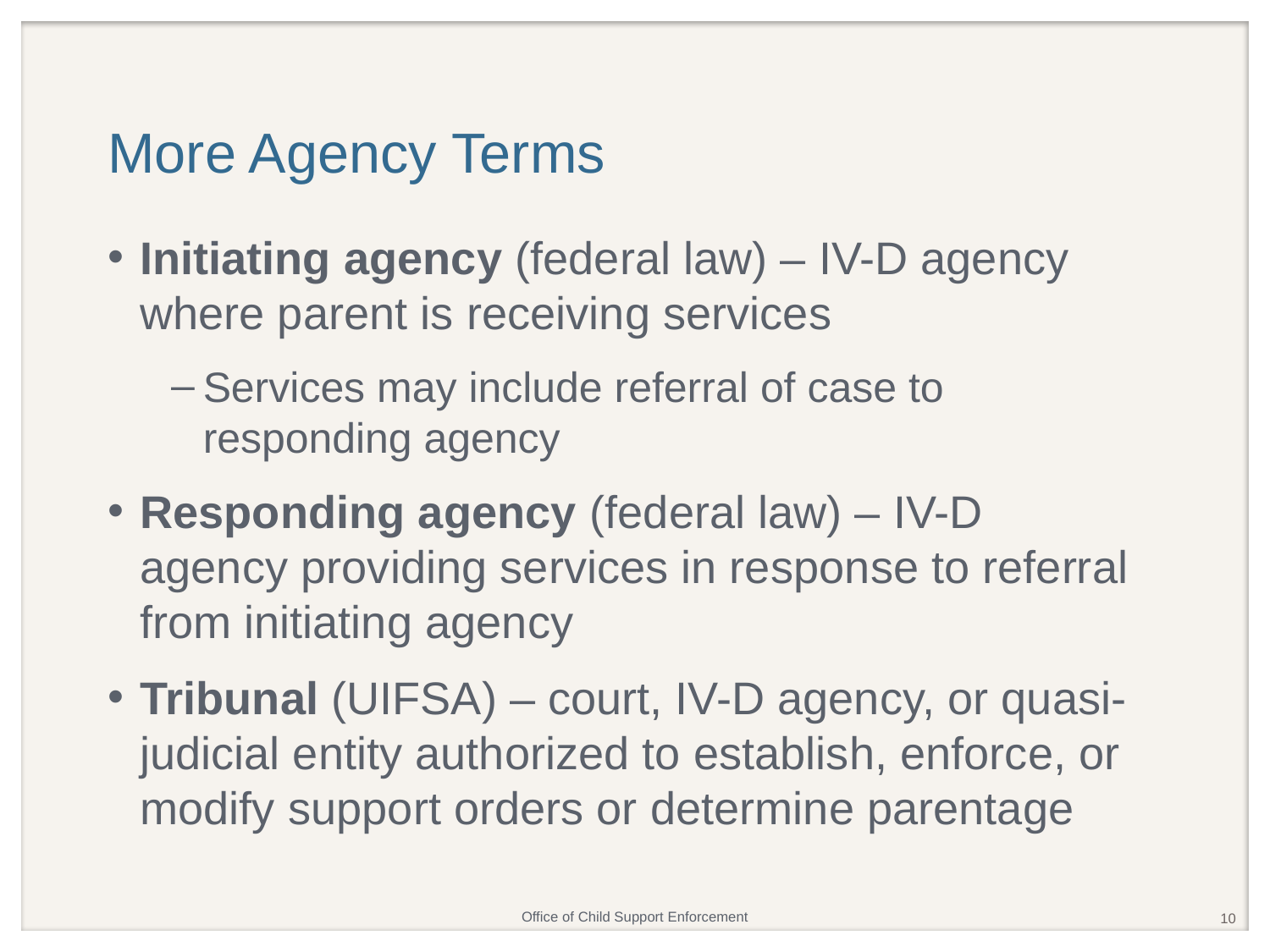

# More Agency Terms
Initiating agency (federal law) – IV-D agency where parent is receiving services
Services may include referral of case to responding agency
Responding agency (federal law) – IV-D agency providing services in response to referral from initiating agency
Tribunal (UIFSA) – court, IV-D agency, or quasi-judicial entity authorized to establish, enforce, or modify support orders or determine parentage
10